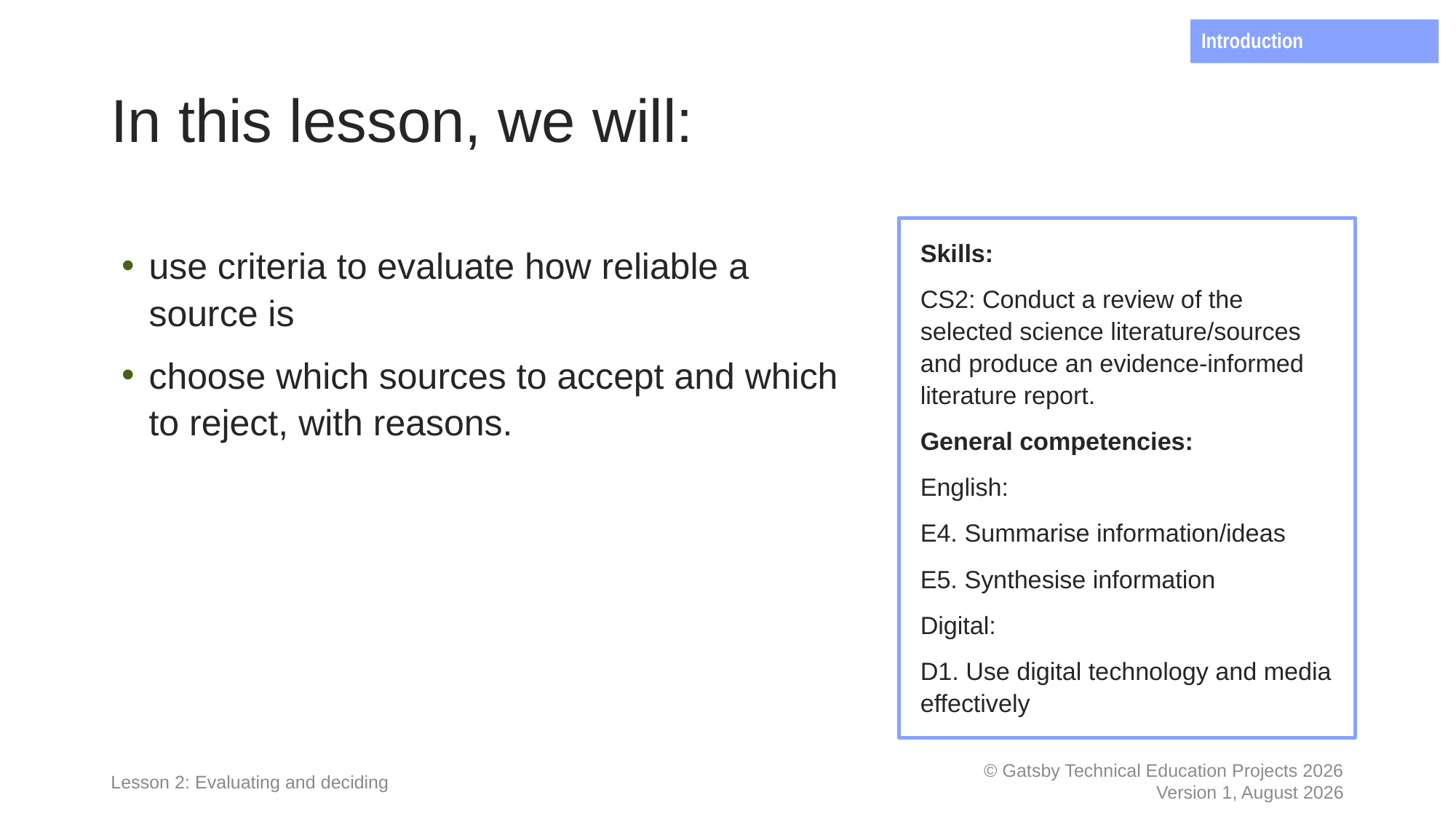

Introduction
# In this lesson, we will:
use criteria to evaluate how reliable a source is
choose which sources to accept and which to reject, with reasons.
Skills:
CS2: Conduct a review of the selected science literature/sources and produce an evidence-informed literature report.
General competencies:
English:
E4. Summarise information/ideas
E5. Synthesise information
Digital:
D1. Use digital technology and media effectively
Lesson 2: Evaluating and deciding